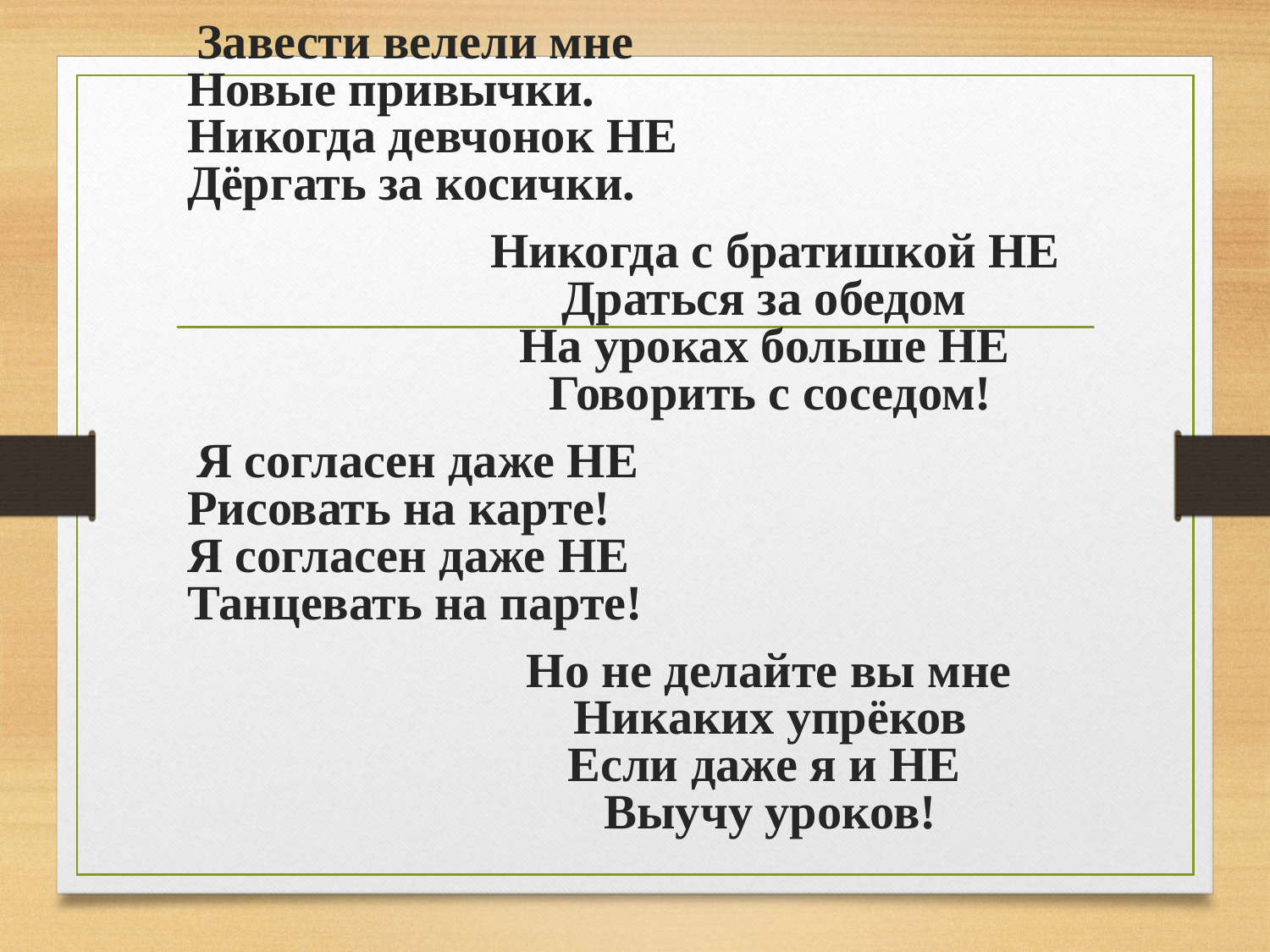

#
    Завести велели мне 
Новые привычки. 
Никогда девчонок НЕ 
Дёргать за косички.
         Никогда с братишкой НЕ
     Драться за обедом 
     На уроках больше НЕ 
     Говорить с соседом!
    Я согласен даже НЕ 
Рисовать на карте! 
Я согласен даже НЕ 
Танцевать на парте!
        Но не делайте вы мне
     Никаких упрёков
     Если даже я и НЕ 
     Выучу уроков!